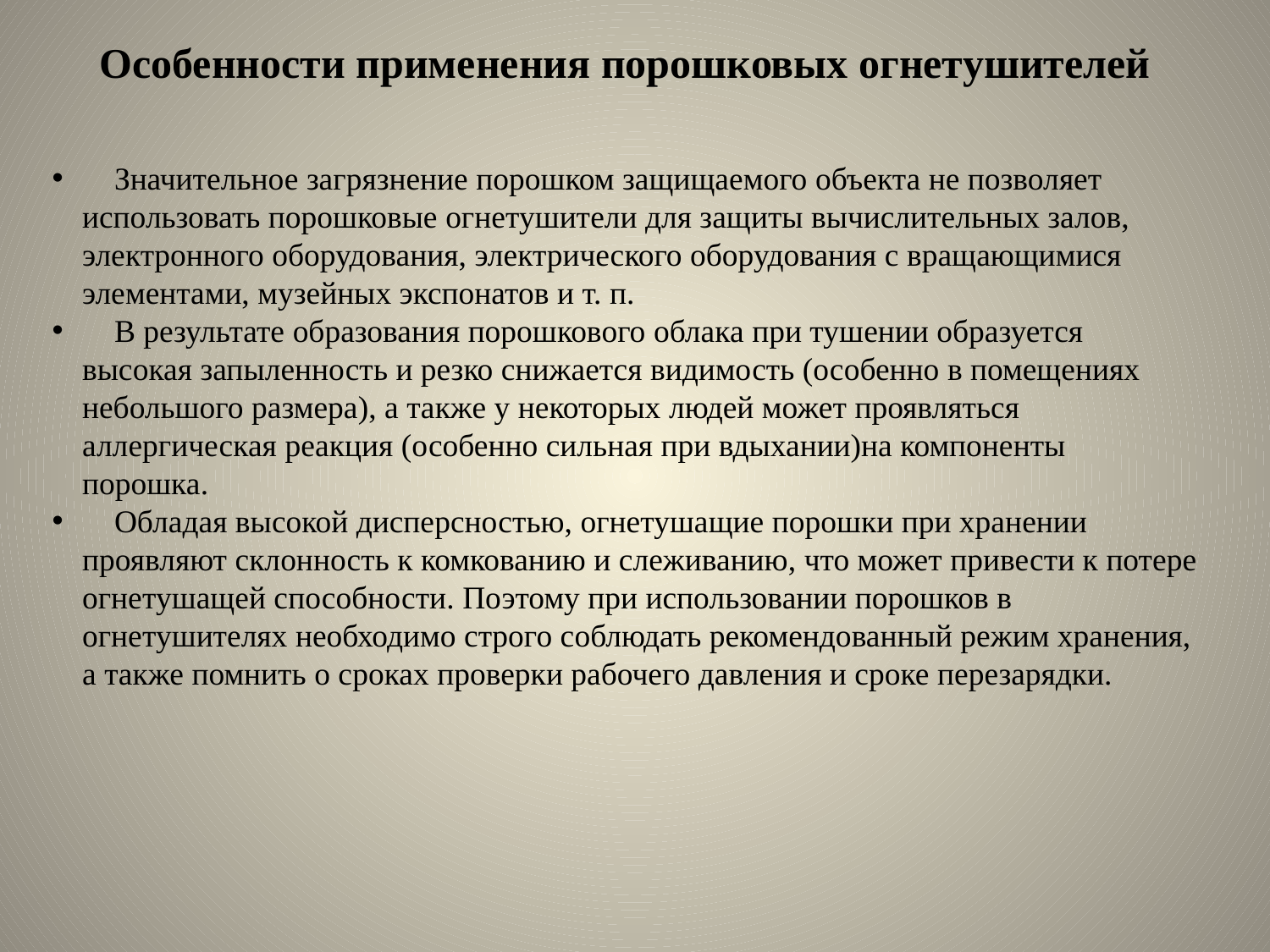

Особенности применения порошковых огнетушителей

    Значительное загрязнение порошком защищаемого объекта не позволяет использовать порошковые огнетушители для защиты вычислительных залов, электронного оборудования, электрического оборудования с вращающимися элементами, музейных экспонатов и т. п.
    В результате образования порошкового облака при тушении образуется высокая запыленность и резко снижается видимость (особенно в помещениях небольшого размера), а также у некоторых людей может проявляться аллергическая реакция (особенно сильная при вдыхании)на компоненты порошка.
    Обладая высокой дисперсностью, огнетушащие порошки при хранении проявляют склонность к комкованию и слеживанию, что может привести к потере огнетушащей способности. Поэтому при использовании порошков в огнетушителях необходимо строго соблюдать рекомендованный режим хранения, а также помнить о сроках проверки рабочего давления и сроке перезарядки.